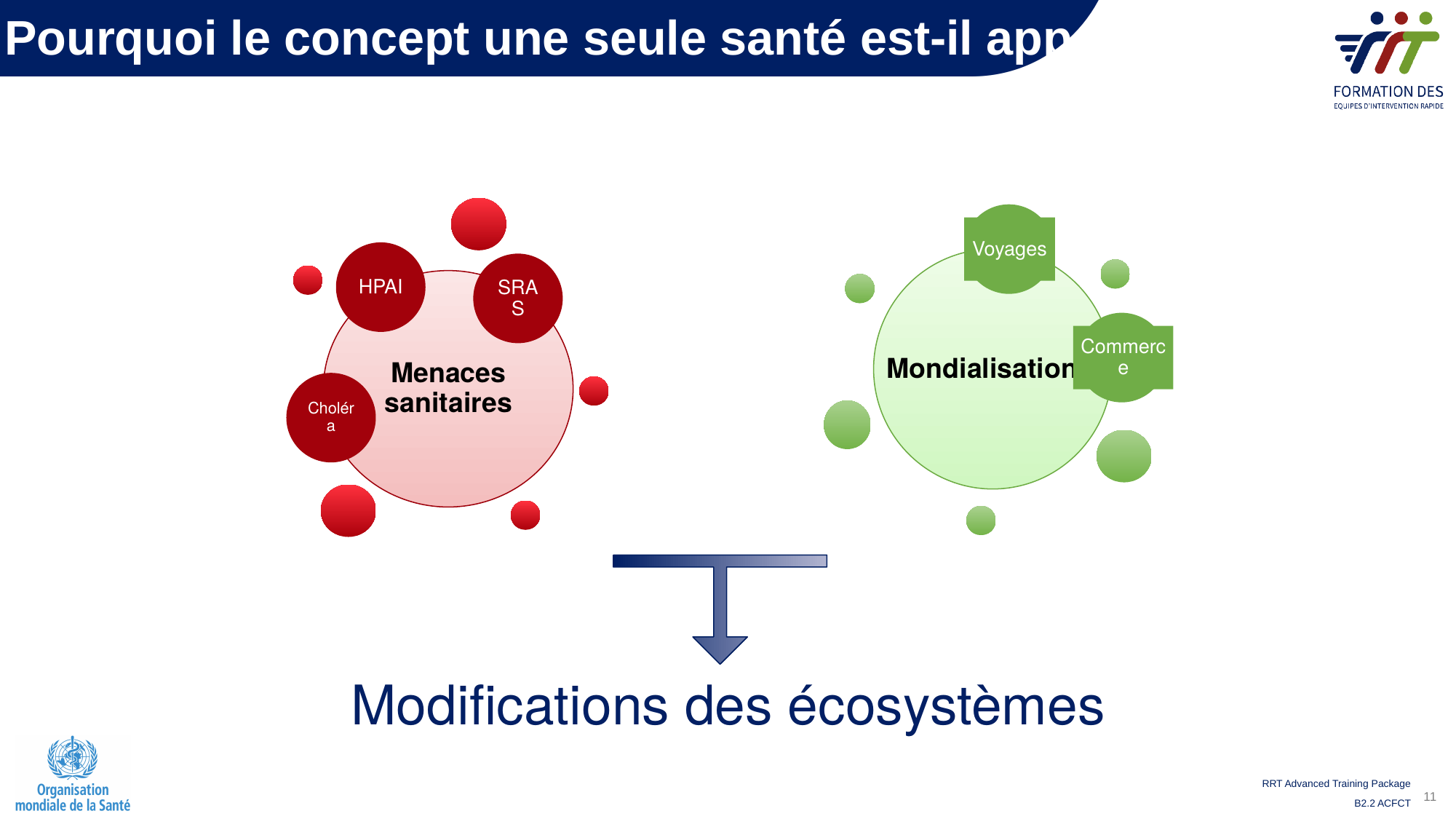

Pourquoi le concept une seule santé est-il apparu?

HPAI

SRAS

Menaces sanitaires

Choléra

Voyages

Mondialisation

Commerce

Modifications des écosystèmes